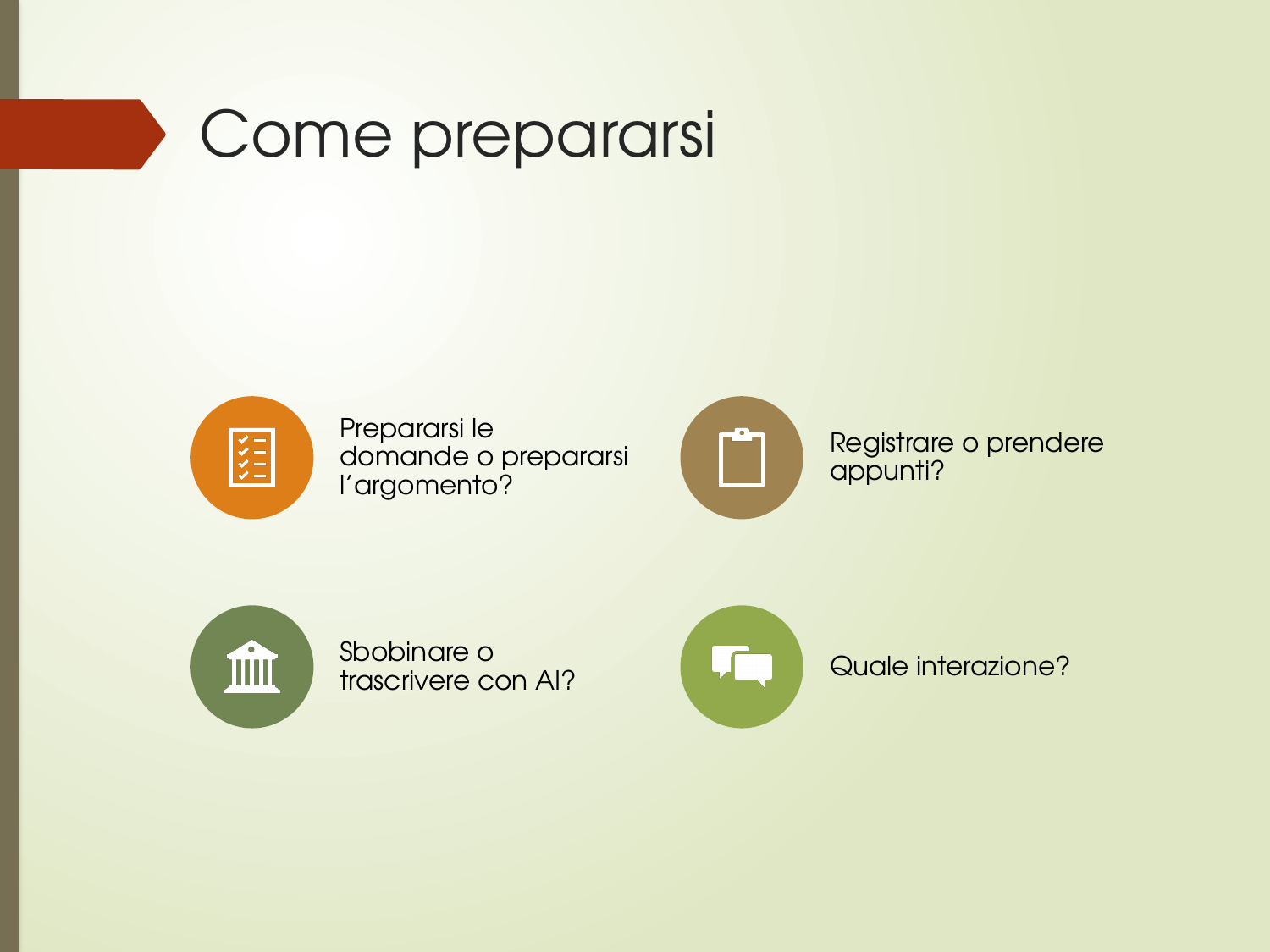

# Come prepararsi

Prepararsi le domande o prepararsi l’argomento?
Registrare o prendere appunti?
Sbobinare o trascrivere con AI?
Quale interazione?